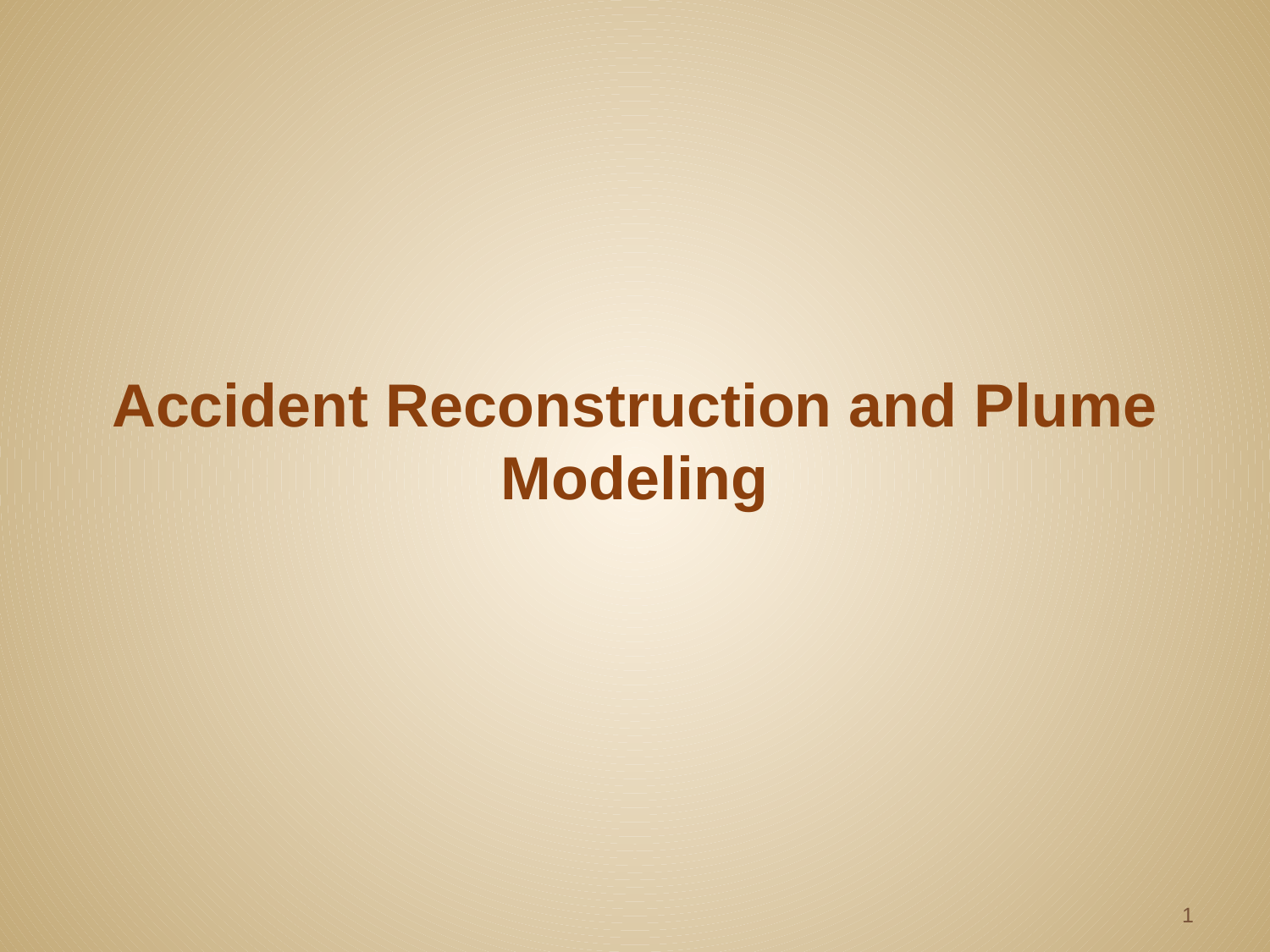

# Accident Reconstruction and Plume Modeling
1